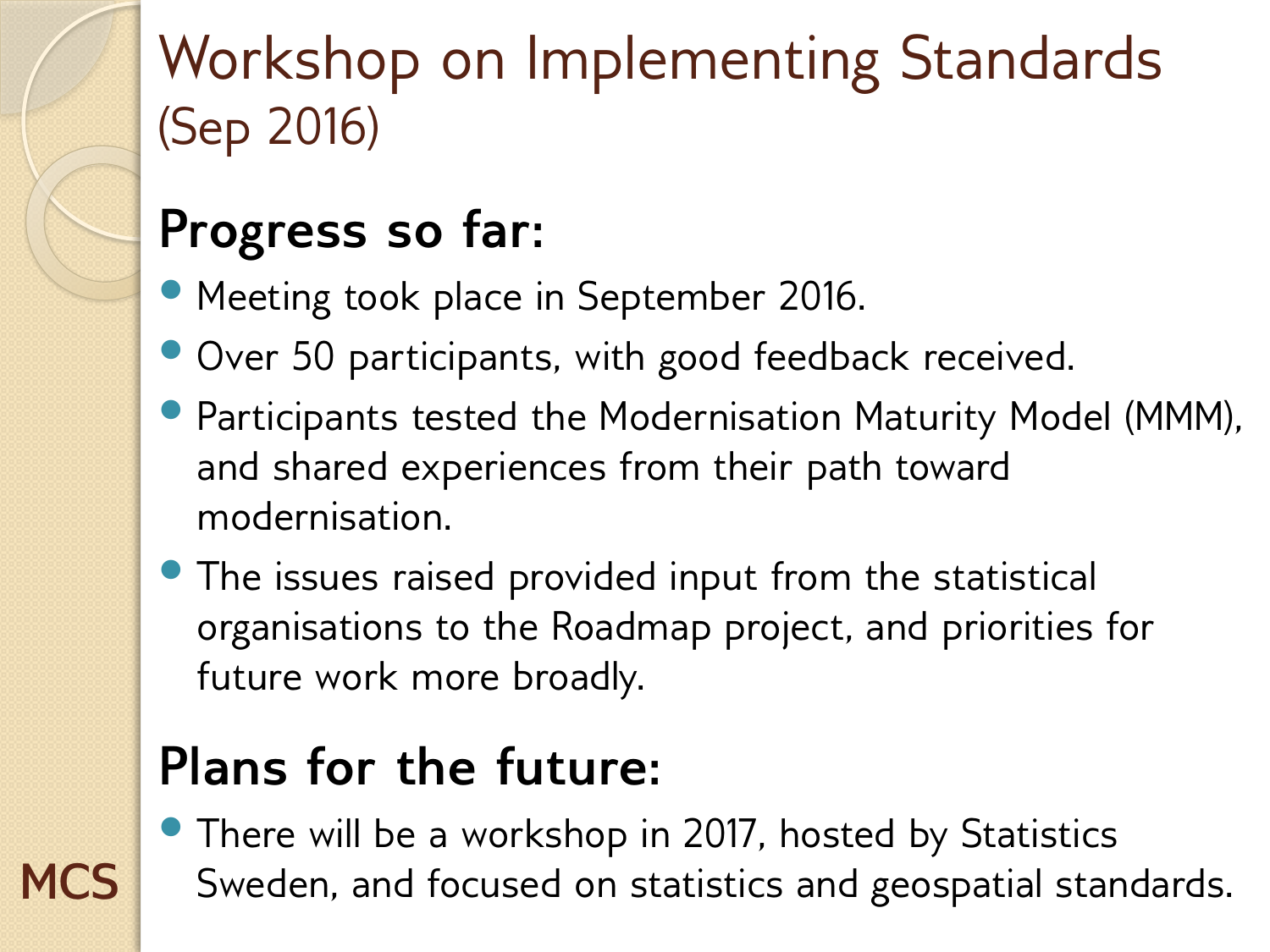

# Workshop on Implementing Standards (Sep 2016)
Progress so far:
Meeting took place in September 2016.
Over 50 participants, with good feedback received.
Participants tested the Modernisation Maturity Model (MMM), and shared experiences from their path toward modernisation.
The issues raised provided input from the statistical organisations to the Roadmap project, and priorities for future work more broadly.
Plans for the future:
There will be a workshop in 2017, hosted by Statistics Sweden, and focused on statistics and geospatial standards.
MCS